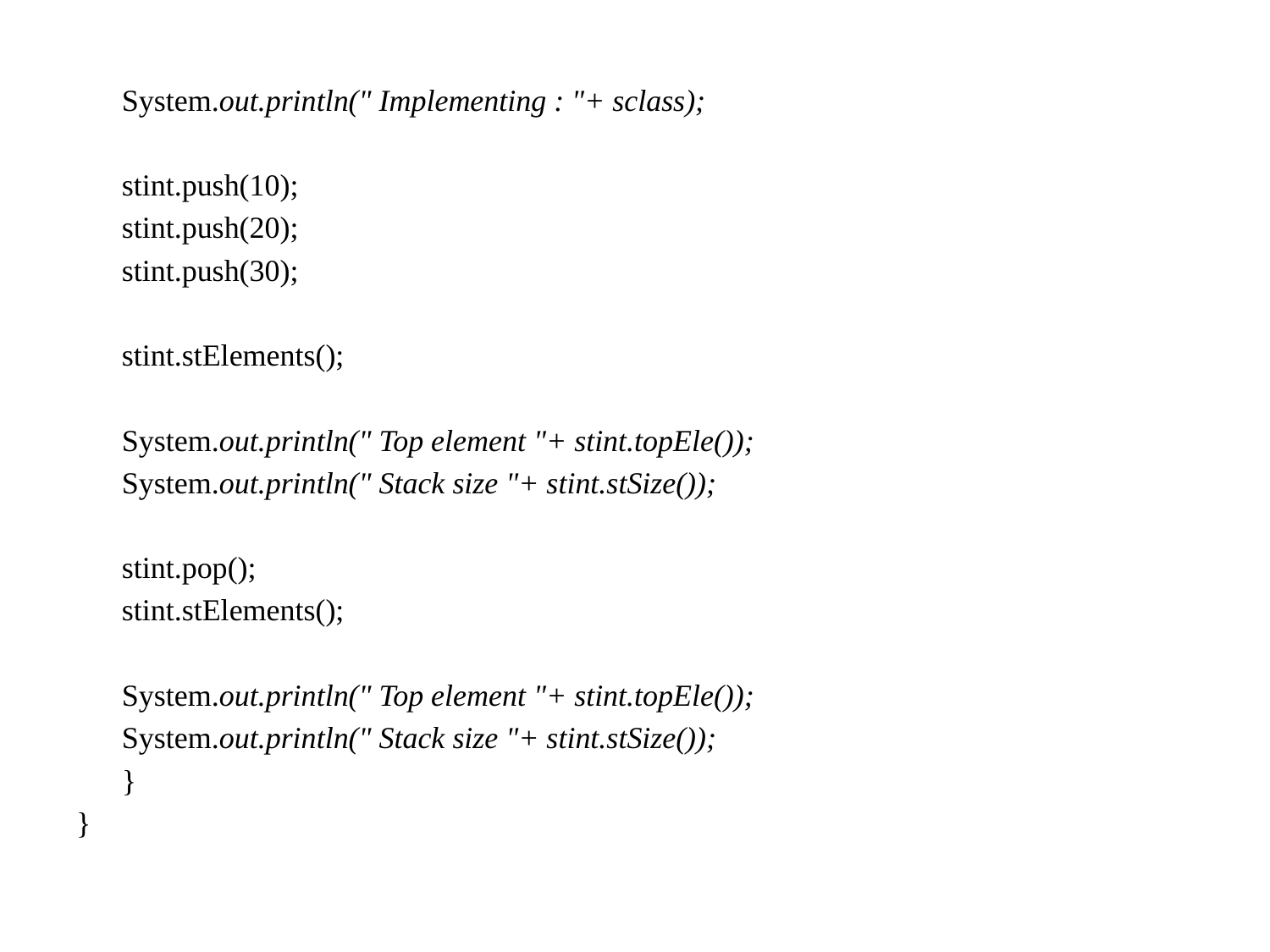

System.out.println(" Implementing : "+ sclass);

		stint.push(10);
		stint.push(20);
		stint.push(30);

		stint.stElements();

		System.out.println(" Top element "+ stint.topEle());
		System.out.println(" Stack size "+ stint.stSize());

		stint.pop();
		stint.stElements();

		System.out.println(" Top element "+ stint.topEle());
		System.out.println(" Stack size "+ stint.stSize());
	}
}